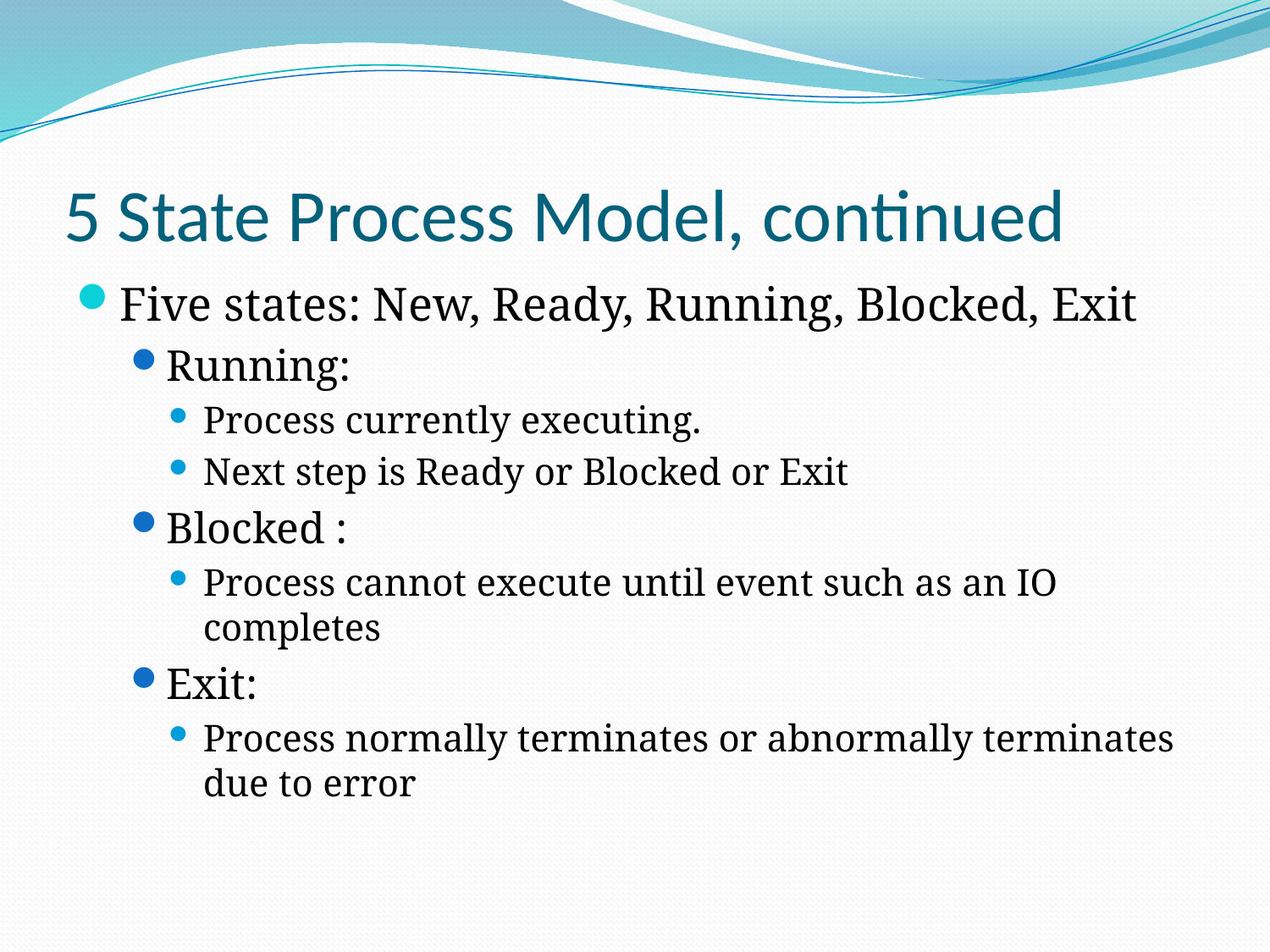

# 5 State Process Model, continued
Five states: New, Ready, Running, Blocked, Exit
Running:
Process currently executing.
Next step is Ready or Blocked or Exit
Blocked :
Process cannot execute until event such as an IO completes
Exit:
Process normally terminates or abnormally terminates due to error